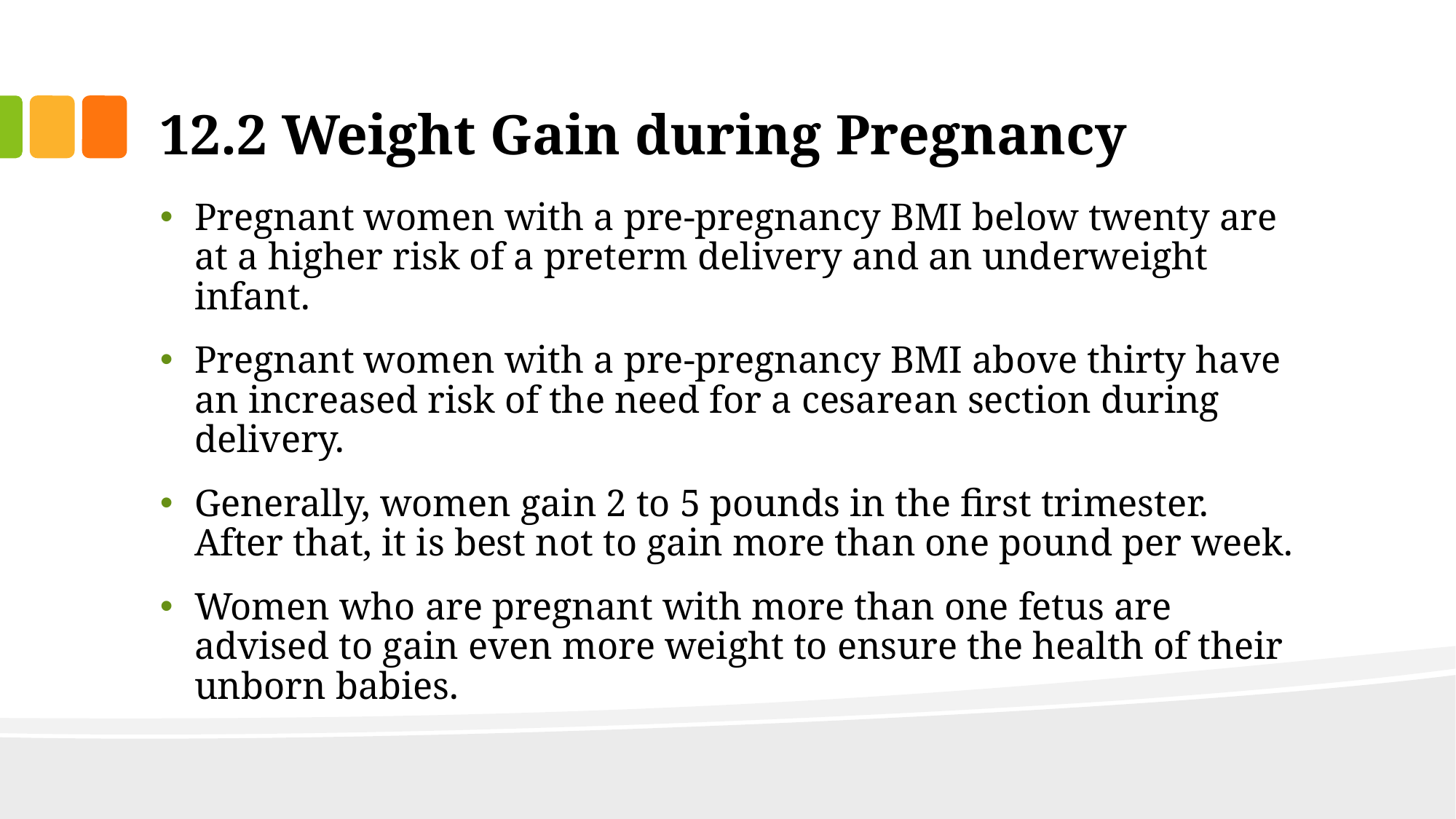

# 12.2 Weight Gain during Pregnancy
Pregnant women with a pre-pregnancy BMI below twenty are at a higher risk of a preterm delivery and an underweight infant.
Pregnant women with a pre-pregnancy BMI above thirty have an increased risk of the need for a cesarean section during delivery.
Generally, women gain 2 to 5 pounds in the first trimester. After that, it is best not to gain more than one pound per week.
Women who are pregnant with more than one fetus are advised to gain even more weight to ensure the health of their unborn babies.